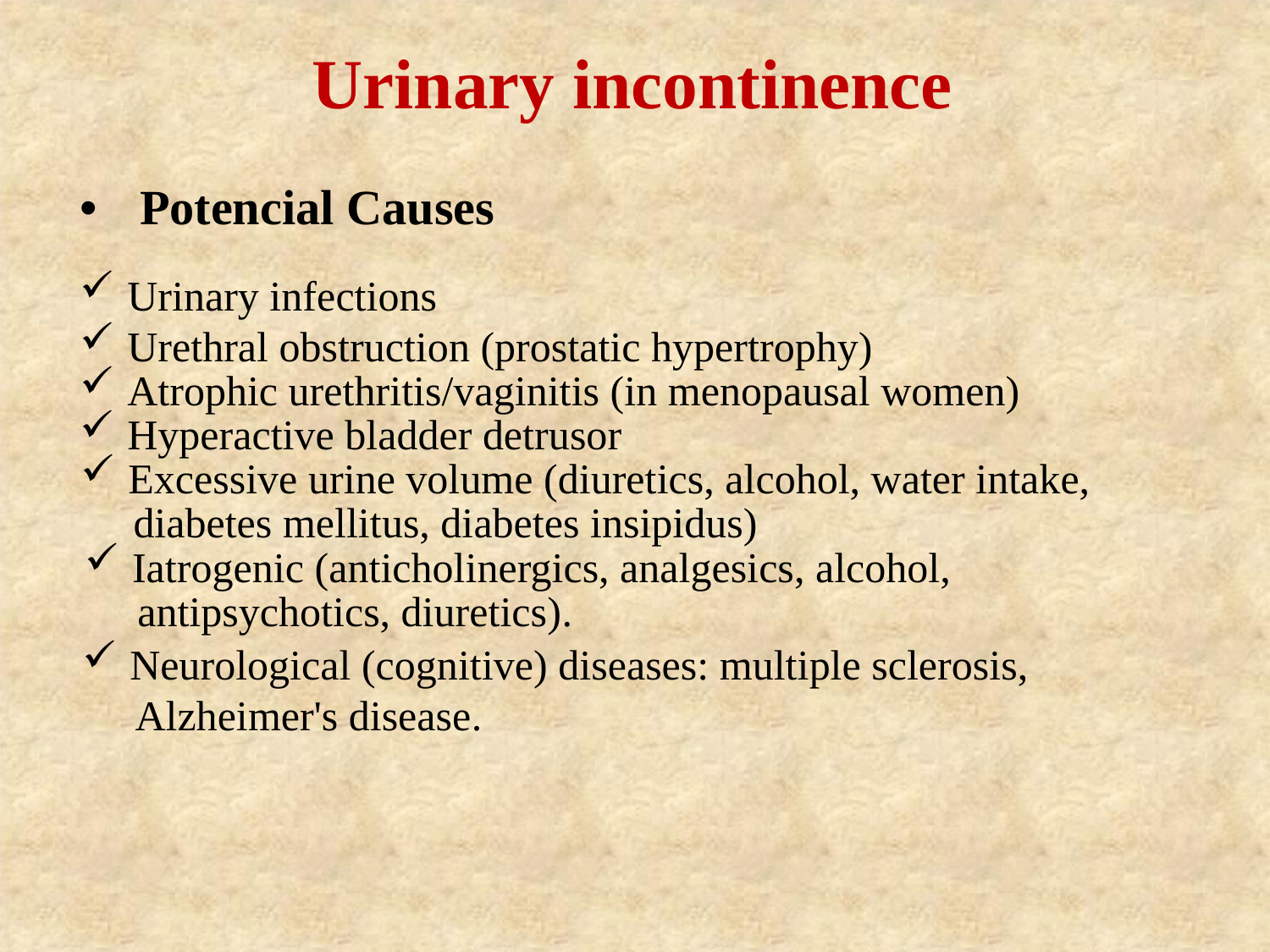

Urinary incontinence
•  Potencial Causes
Urinary infections
Urethral obstruction (prostatic hypertrophy)
Atrophic urethritis/vaginitis (in menopausal women)
Hyperactive bladder detrusor

Excessive urine volume (diuretics, alcohol, water intake,
     diabetes mellitus, diabetes insipidus)
Iatrogenic (anticholinergics, analgesics, alcohol,
     antipsychotics, diuretics).

Neurological (cognitive) diseases: multiple sclerosis,
     Alzheimer's disease.